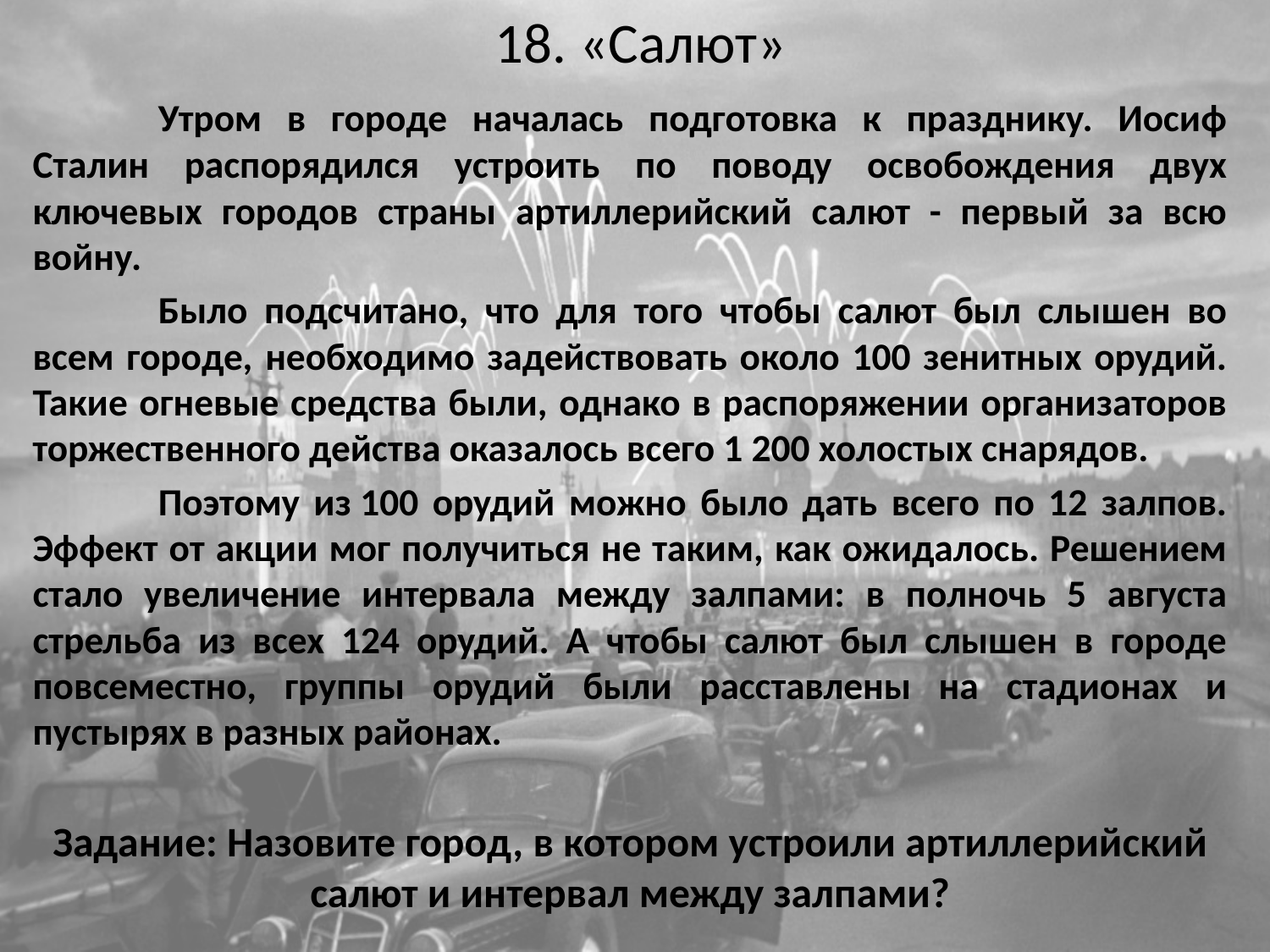

# 18. «Салют»
	Утром в городе началась подготовка к празднику. Иосиф Сталин распорядился устроить по поводу освобождения двух ключевых городов страны артиллерийский салют - первый за всю войну.
	Было подсчитано, что для того чтобы салют был слышен во всем городе, необходимо задействовать около 100 зенитных орудий. Такие огневые средства были, однако в распоряжении организаторов торжественного действа оказалось всего 1 200 холостых снарядов.
	Поэтому из 100 орудий можно было дать всего по 12 залпов. Эффект от акции мог получиться не таким, как ожидалось. Решением стало увеличение интервала между залпами: в полночь 5 августа стрельба из всех 124 орудий. А чтобы салют был слышен в городе повсеместно, группы орудий были расставлены на стадионах и пустырях в разных районах.

Задание: Назовите город, в котором устроили артиллерийский салют и интервал между залпами?